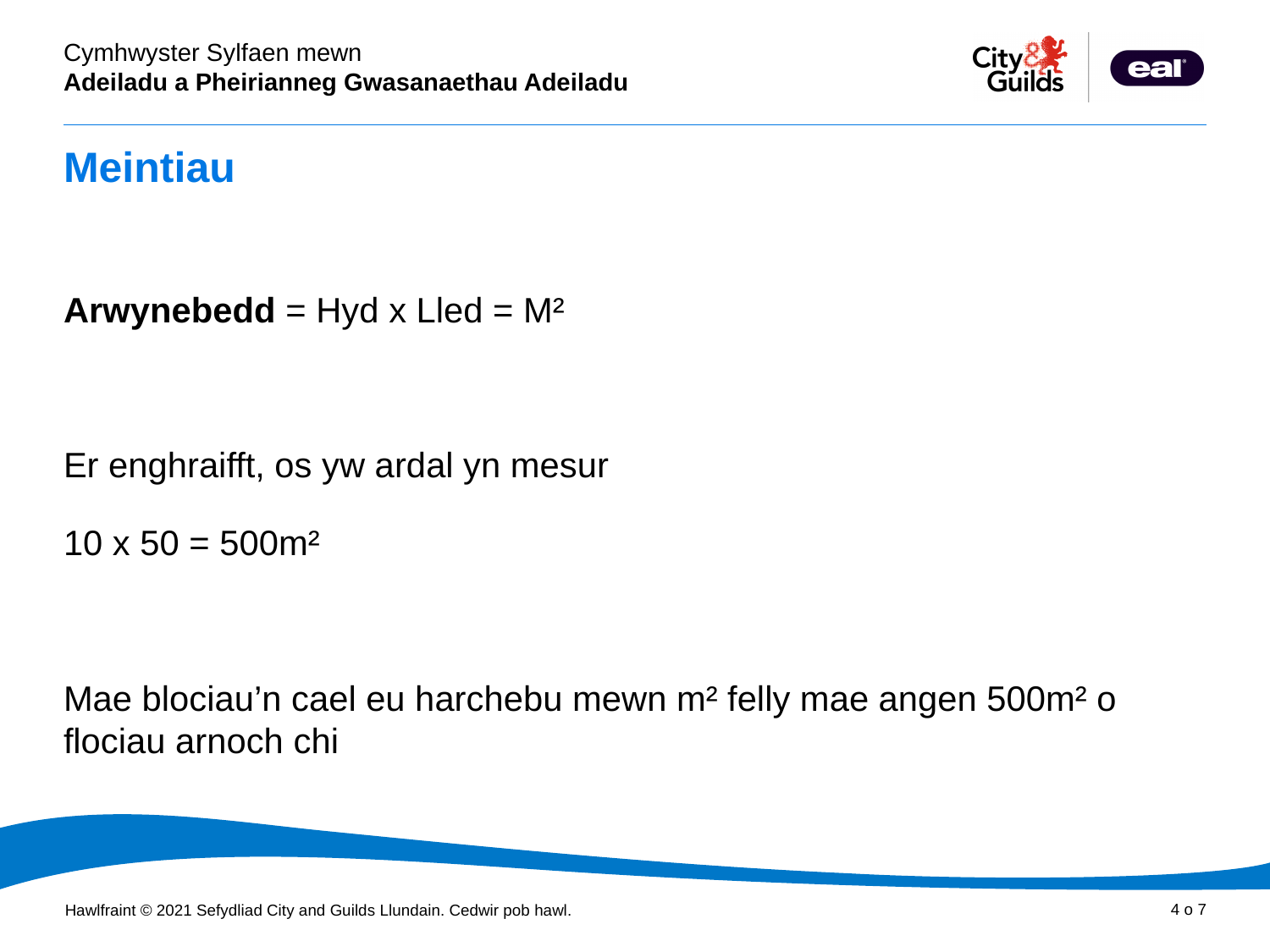

# Meintiau

Arwynebedd = Hyd x Lled = M²

Er enghraifft, os yw ardal yn mesur
10 x 50 = 500m²

Mae blociau’n cael eu harchebu mewn m² felly mae angen 500m² o flociau arnoch chi